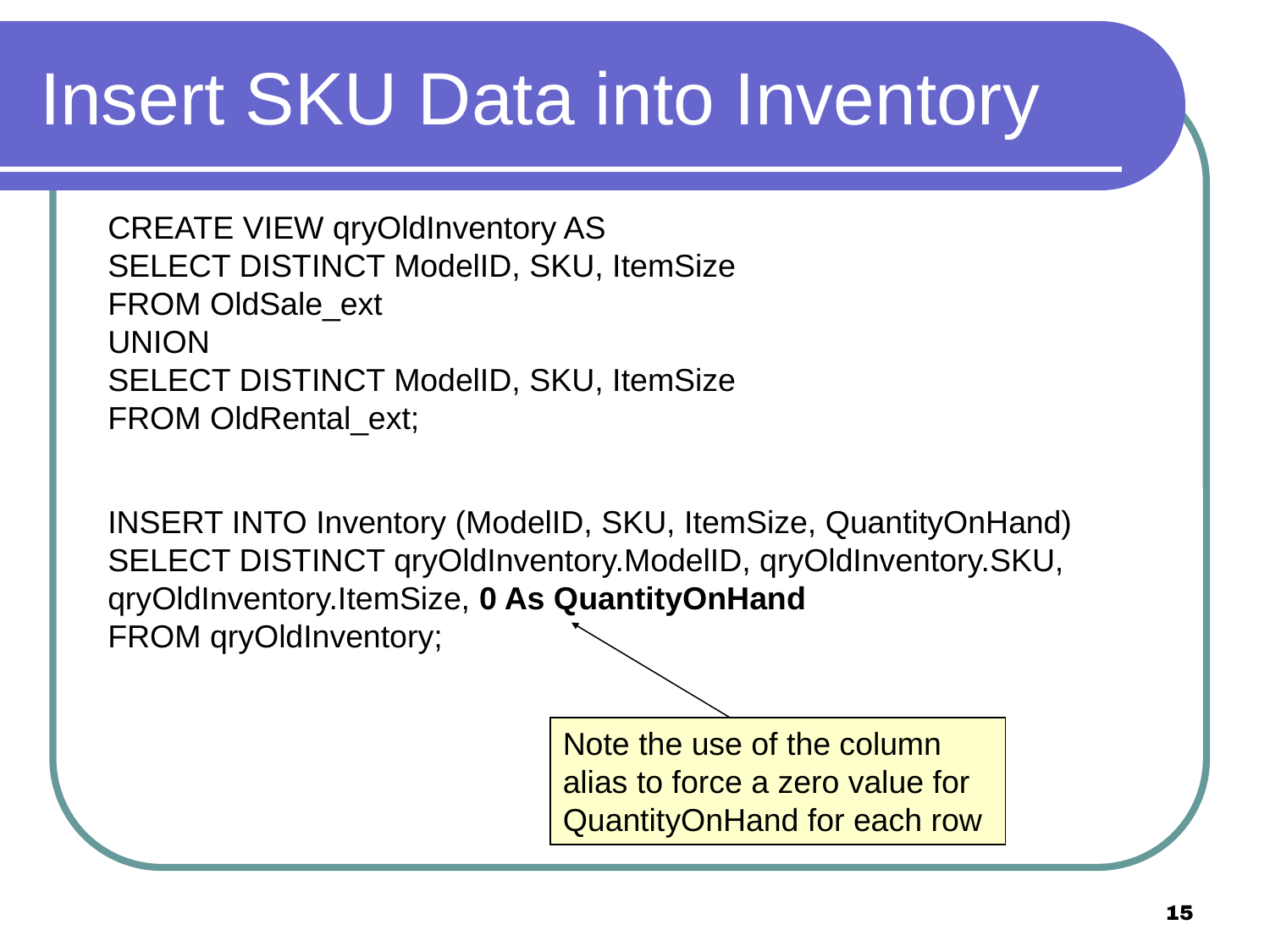

# Insert SKU Data into Inventory
CREATE VIEW qryOldInventory AS
SELECT DISTINCT ModelID, SKU, ItemSize
FROM OldSale_ext
UNION
SELECT DISTINCT ModelID, SKU, ItemSize
FROM OldRental_ext;
INSERT INTO Inventory (ModelID, SKU, ItemSize, QuantityOnHand)
SELECT DISTINCT qryOldInventory.ModelID, qryOldInventory.SKU, qryOldInventory.ItemSize, 0 As QuantityOnHand
FROM qryOldInventory;

Note the use of the column alias to force a zero value for QuantityOnHand for each row
15